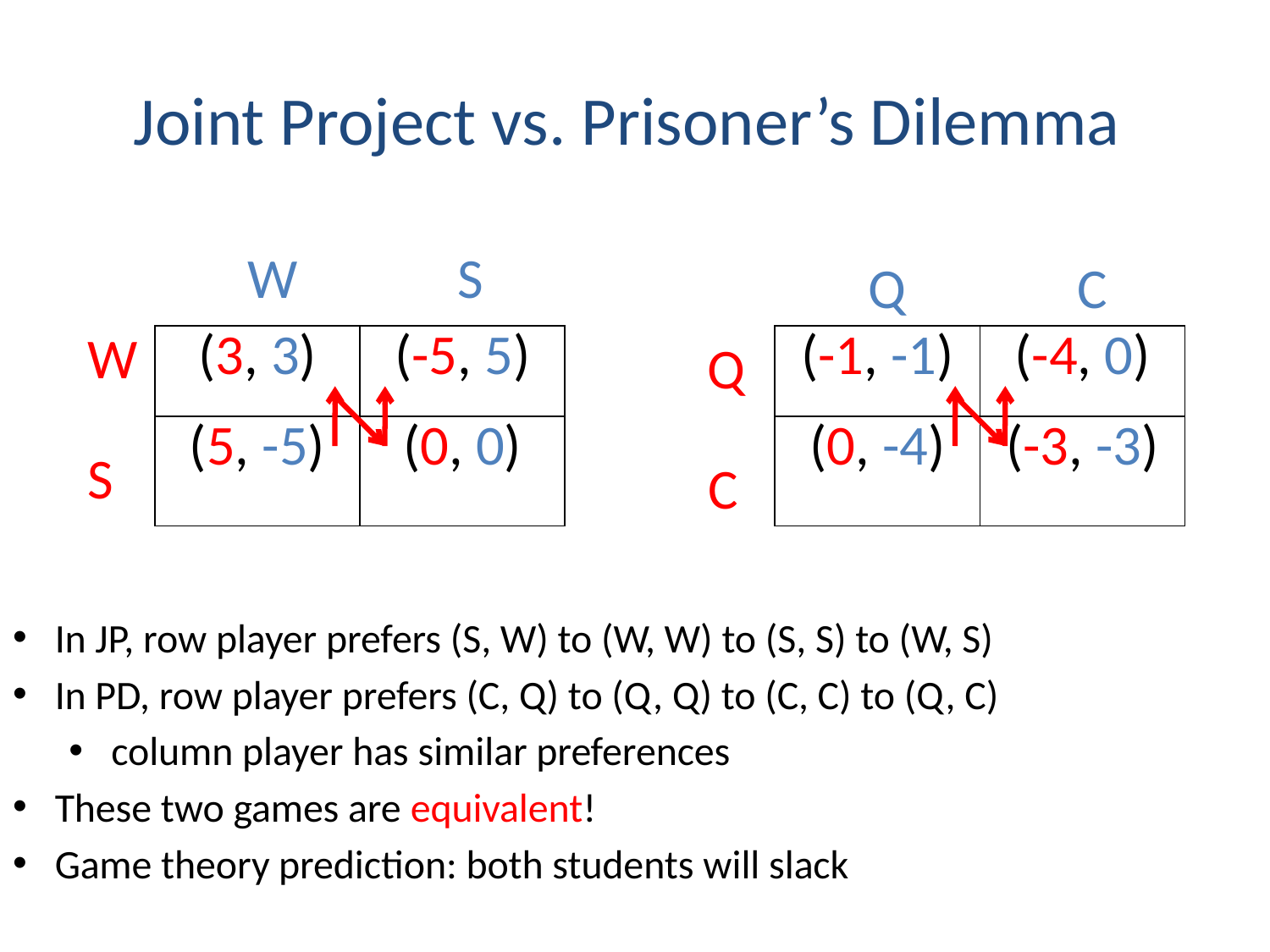

# Joint Project vs. Prisoner’s Dilemma
W
S
W
S
Q
C
Q
C
| (3, 3) | (-5, 5) |
| --- | --- |
| (5, -5) | (0, 0) |
| (-1, -1) | (-4, 0) |
| --- | --- |
| (0, -4) | (-3, -3) |
In JP, row player prefers (S, W) to (W, W) to (S, S) to (W, S)
In PD, row player prefers (C, Q) to (Q, Q) to (C, C) to (Q, C)
column player has similar preferences
These two games are equivalent!
Game theory prediction: both students will slack